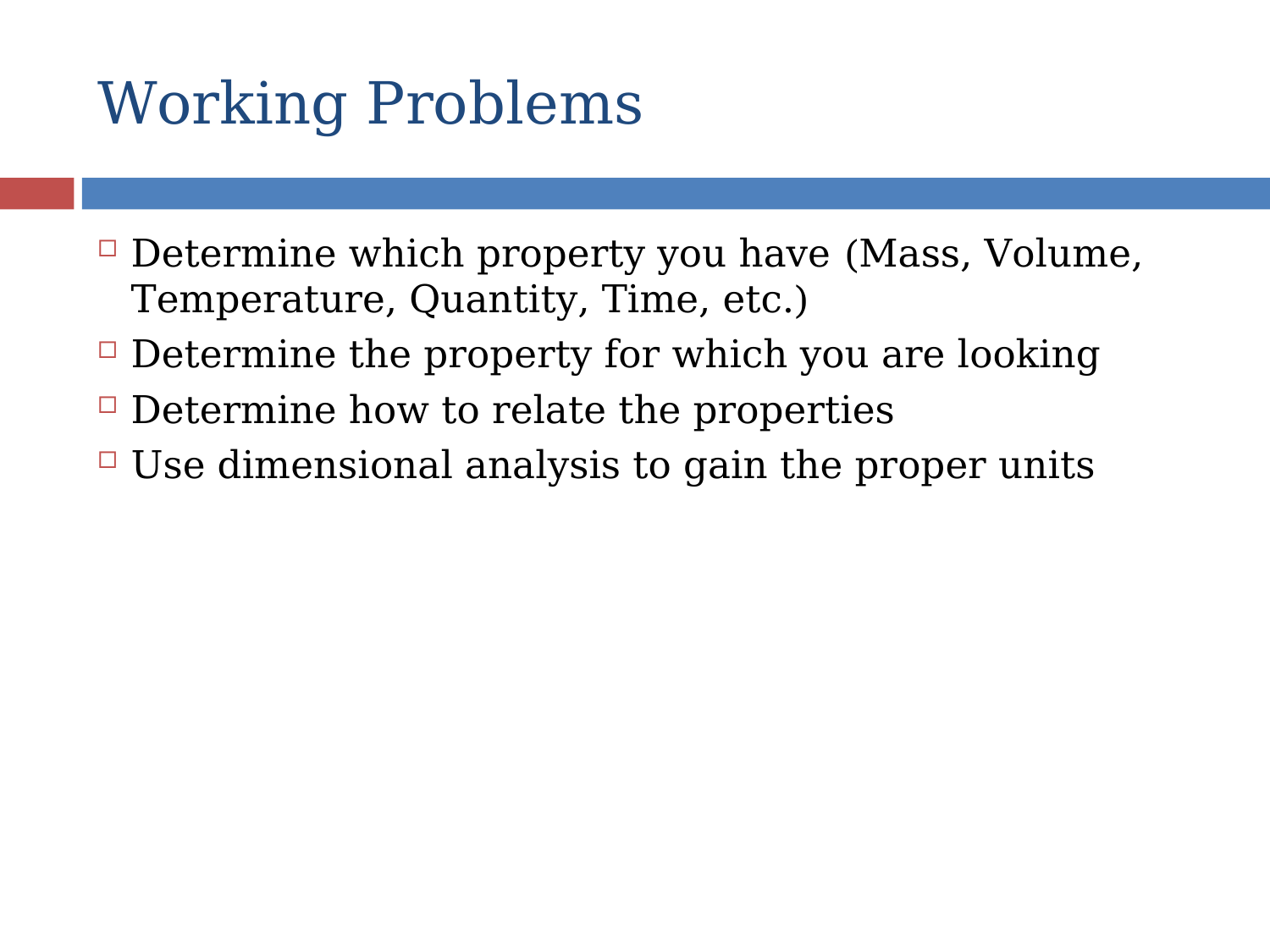

# Working Problems
Determine which property you have (Mass, Volume, Temperature, Quantity, Time, etc.)
Determine the property for which you are looking
Determine how to relate the properties
Use dimensional analysis to gain the proper units